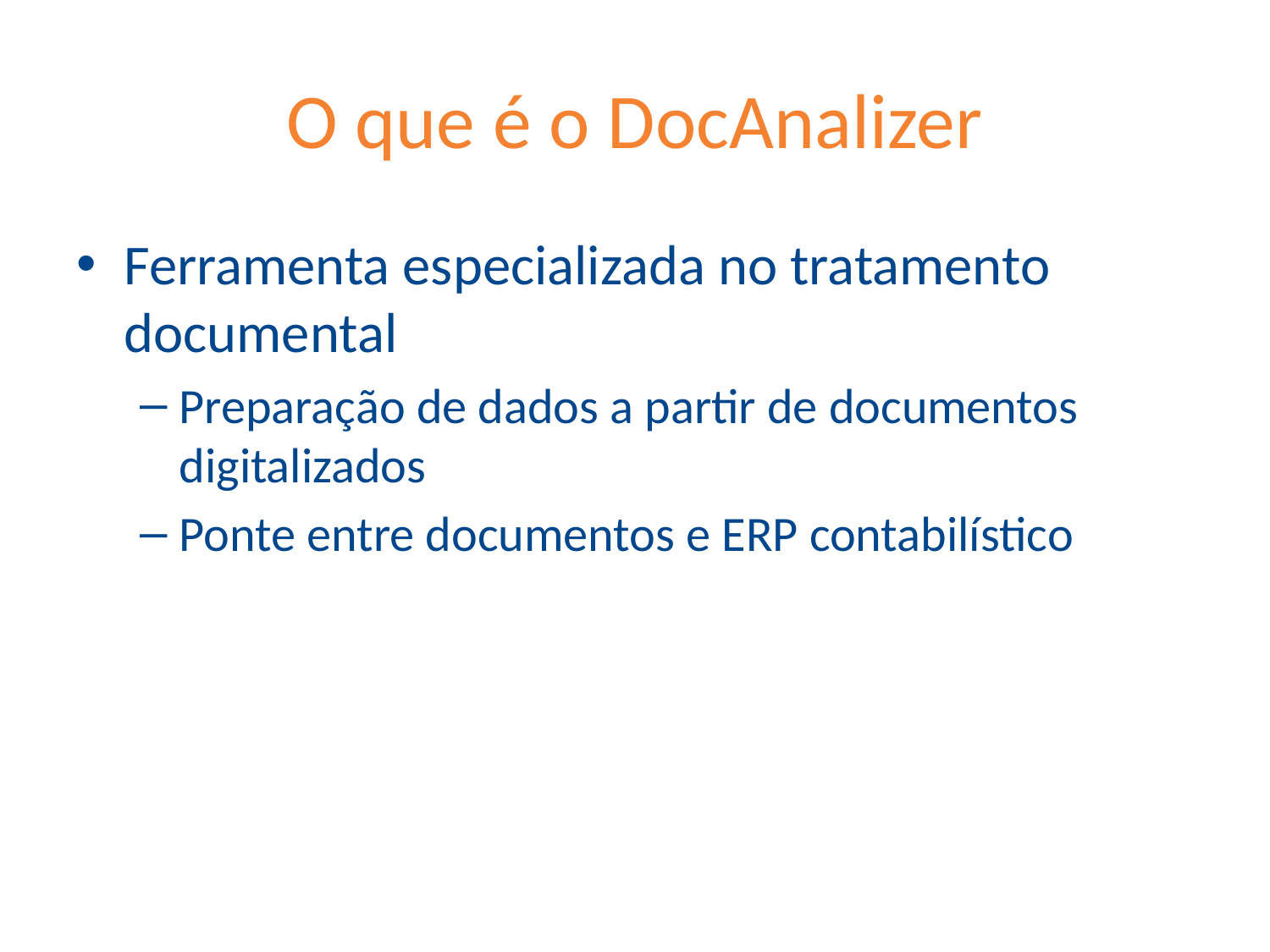

# O que é o DocAnalizer
Ferramenta especializada no tratamento documental
Preparação de dados a partir de documentos digitalizados
Ponte entre documentos e ERP contabilístico